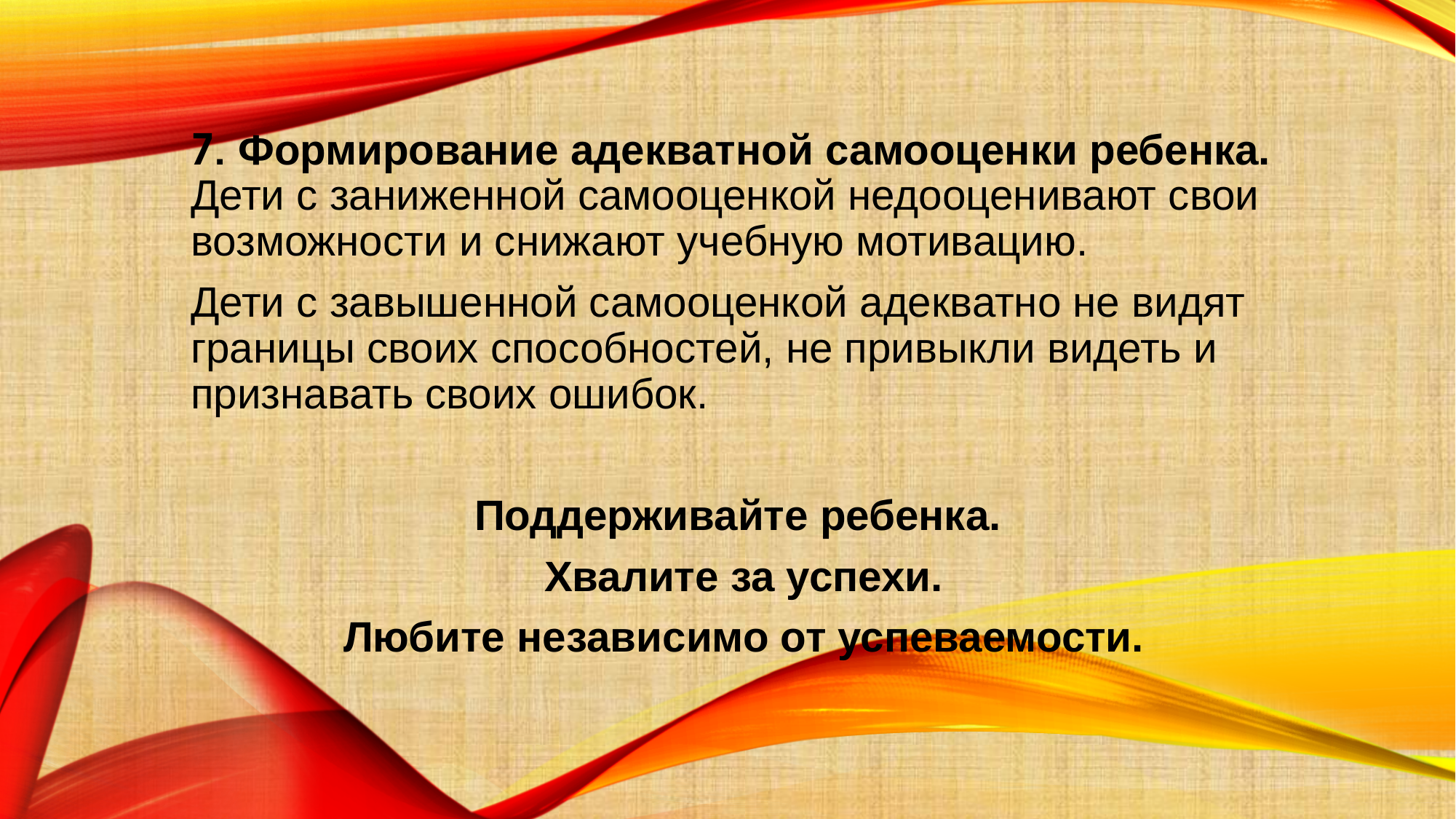

#
7. Формирование адекватной самооценки ребенка. Дети с заниженной самооценкой недооценивают свои возможности и снижают учебную мотивацию.
Дети с завышенной самооценкой адекватно не видят границы своих способностей, не привыкли видеть и признавать своих ошибок.

Поддерживайте ребенка.
Хвалите за успехи.
Любите независимо от успеваемости.